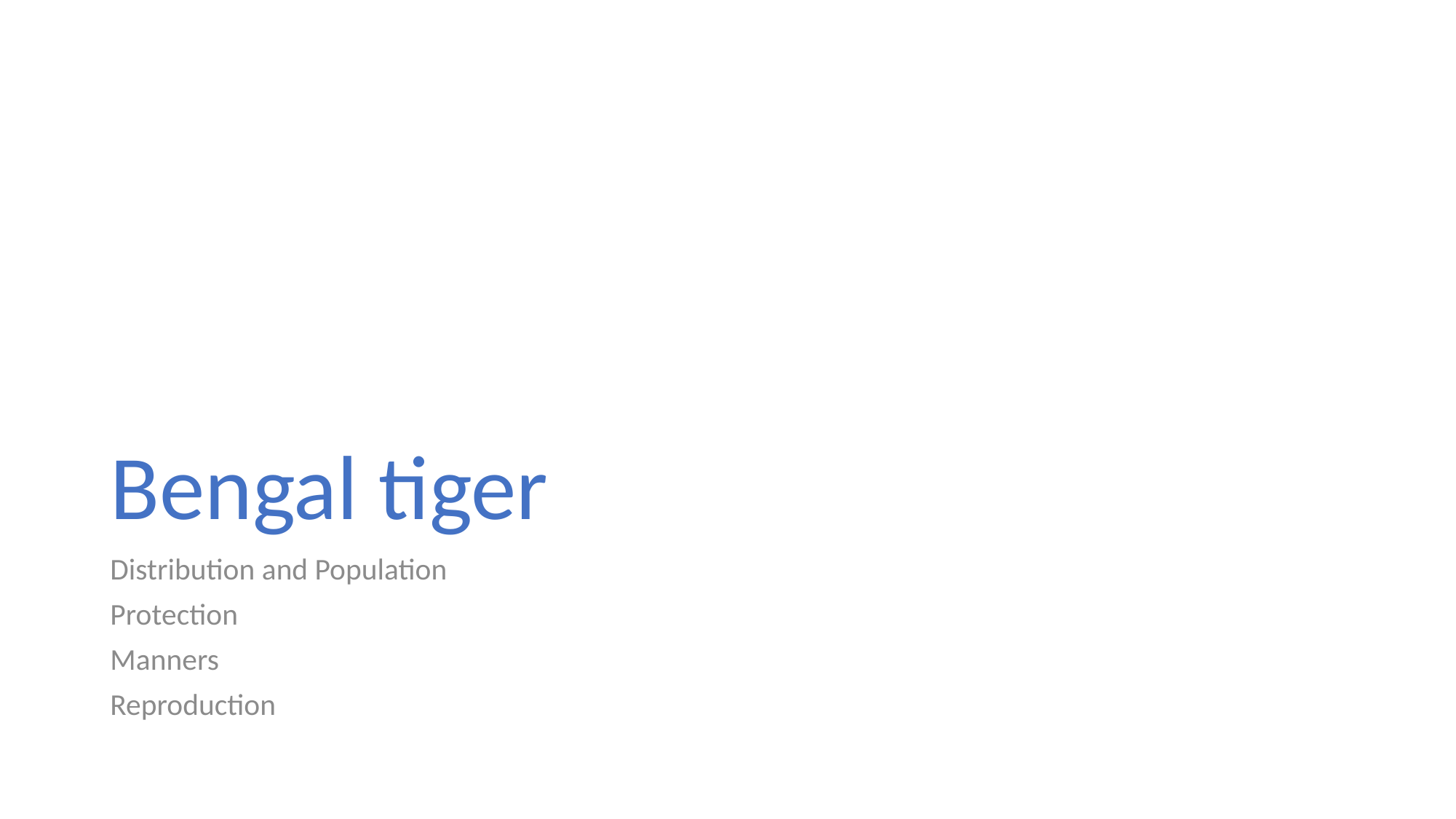

# Bengal tiger
Distribution and Population
Protection
Manners
Reproduction